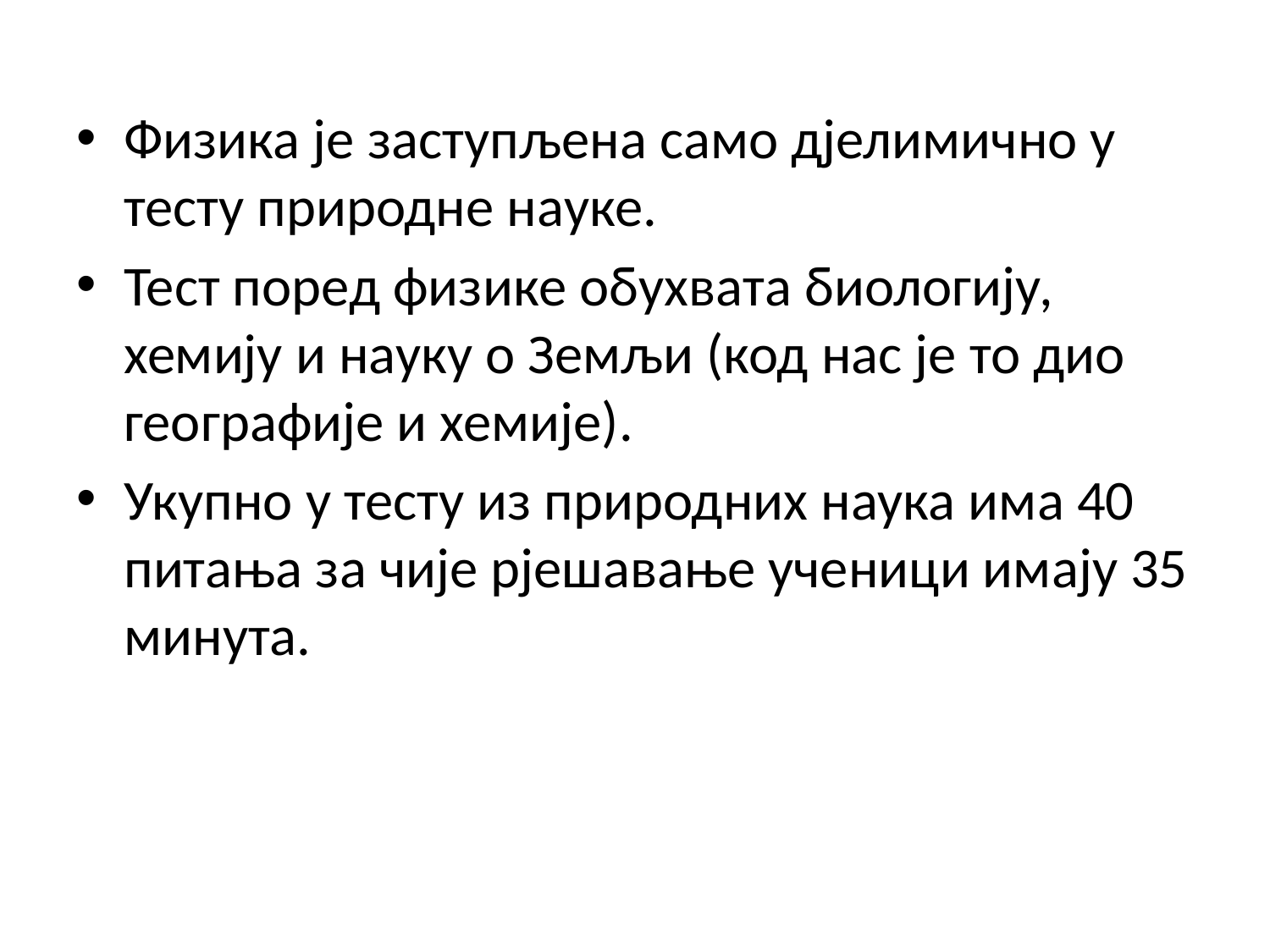

Физика је заступљена само дјелимично у тесту природне науке.
Тест поред физике обухвата биологију, хемију и науку о Земљи (код нас је то дио географије и хемије).
Укупно у тесту из природних наука има 40 питања за чије рјешавање ученици имају 35 минута.